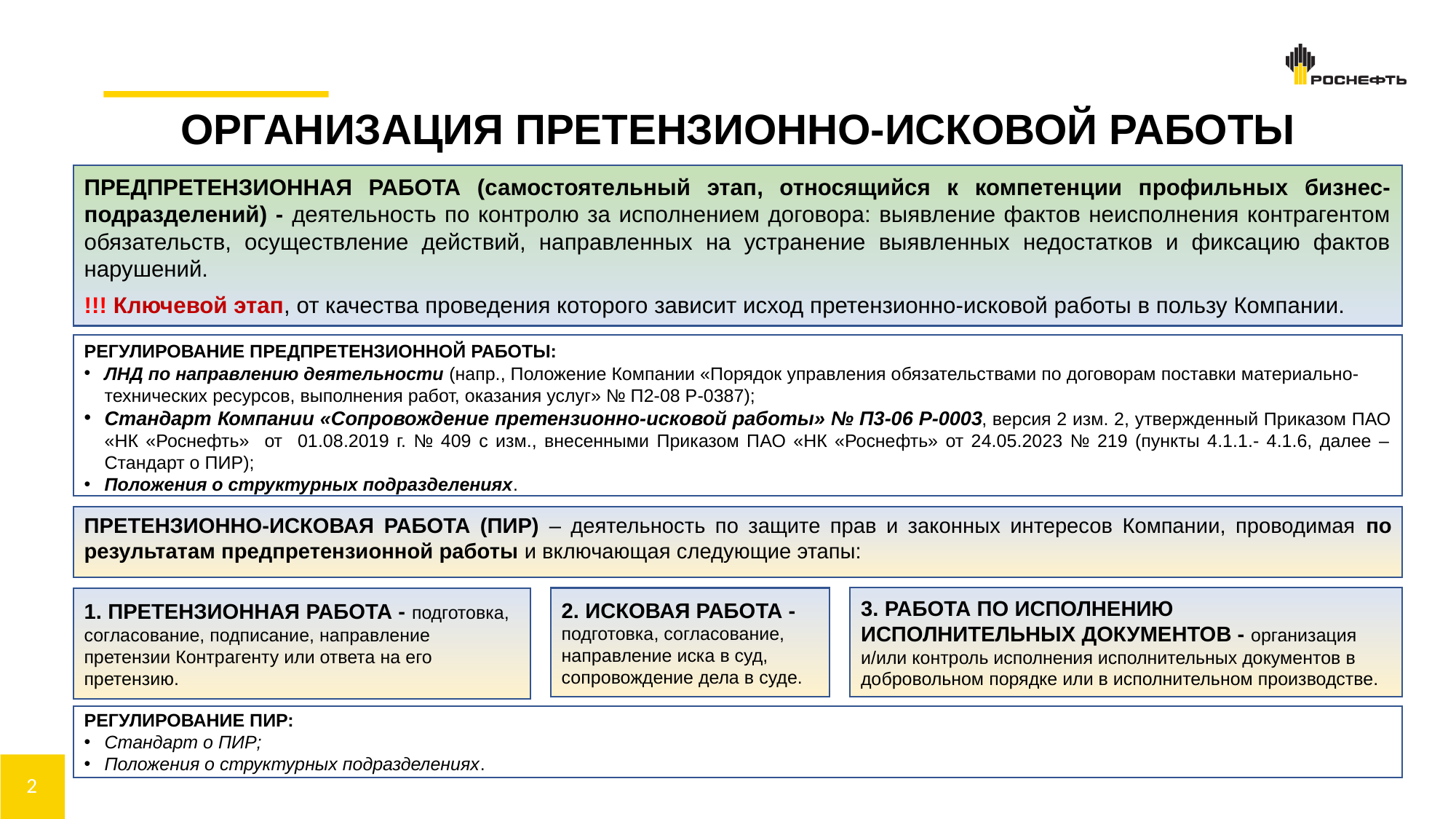

ОРГАНИЗАЦИЯ ПРЕТЕНЗИОННО-ИСКОВОЙ РАБОТЫ
ПРЕДПРЕТЕНЗИОННАЯ РАБОТА (самостоятельный этап, относящийся к компетенции профильных бизнес-подразделений) - деятельность по контролю за исполнением договора: выявление фактов неисполнения контрагентом обязательств, осуществление действий, направленных на устранение выявленных недостатков и фиксацию фактов нарушений.
!!! Ключевой этап, от качества проведения которого зависит исход претензионно-исковой работы в пользу Компании.

РЕГУЛИРОВАНИЕ ПРЕДПРЕТЕНЗИОННОЙ РАБОТЫ:
ЛНД по направлению деятельности (напр., Положение Компании «Порядок управления обязательствами по договорам поставки материально-технических ресурсов, выполнения работ, оказания услуг» № П2-08 Р-0387);
Стандарт Компании «Сопровождение претензионно-исковой работы» № П3-06 Р-0003, версия 2 изм. 2, утвержденный Приказом ПАО «НК «Роснефть»  от  01.08.2019 г. № 409 с изм., внесенными Приказом ПАО «НК «Роснефть» от 24.05.2023 № 219 (пункты 4.1.1.- 4.1.6, далее – Стандарт о ПИР);
Положения о структурных подразделениях.
ПРЕТЕНЗИОННО-ИСКОВАЯ РАБОТА (ПИР) – деятельность по защите прав и законных интересов Компании, проводимая по результатам предпретензионной работы и включающая следующие этапы:
3. РАБОТА ПО ИСПОЛНЕНИЮ ИСПОЛНИТЕЛЬНЫХ ДОКУМЕНТОВ - организация и/или контроль исполнения исполнительных документов в добровольном порядке или в исполнительном производстве.
2. ИСКОВАЯ РАБОТА - подготовка, согласование, направление иска в суд, сопровождение дела в суде.
1. ПРЕТЕНЗИОННАЯ РАБОТА - подготовка, согласование, подписание, направление претензии Контрагенту или ответа на его претензию.
РЕГУЛИРОВАНИЕ ПИР:
Стандарт о ПИР;
Положения о структурных подразделениях.